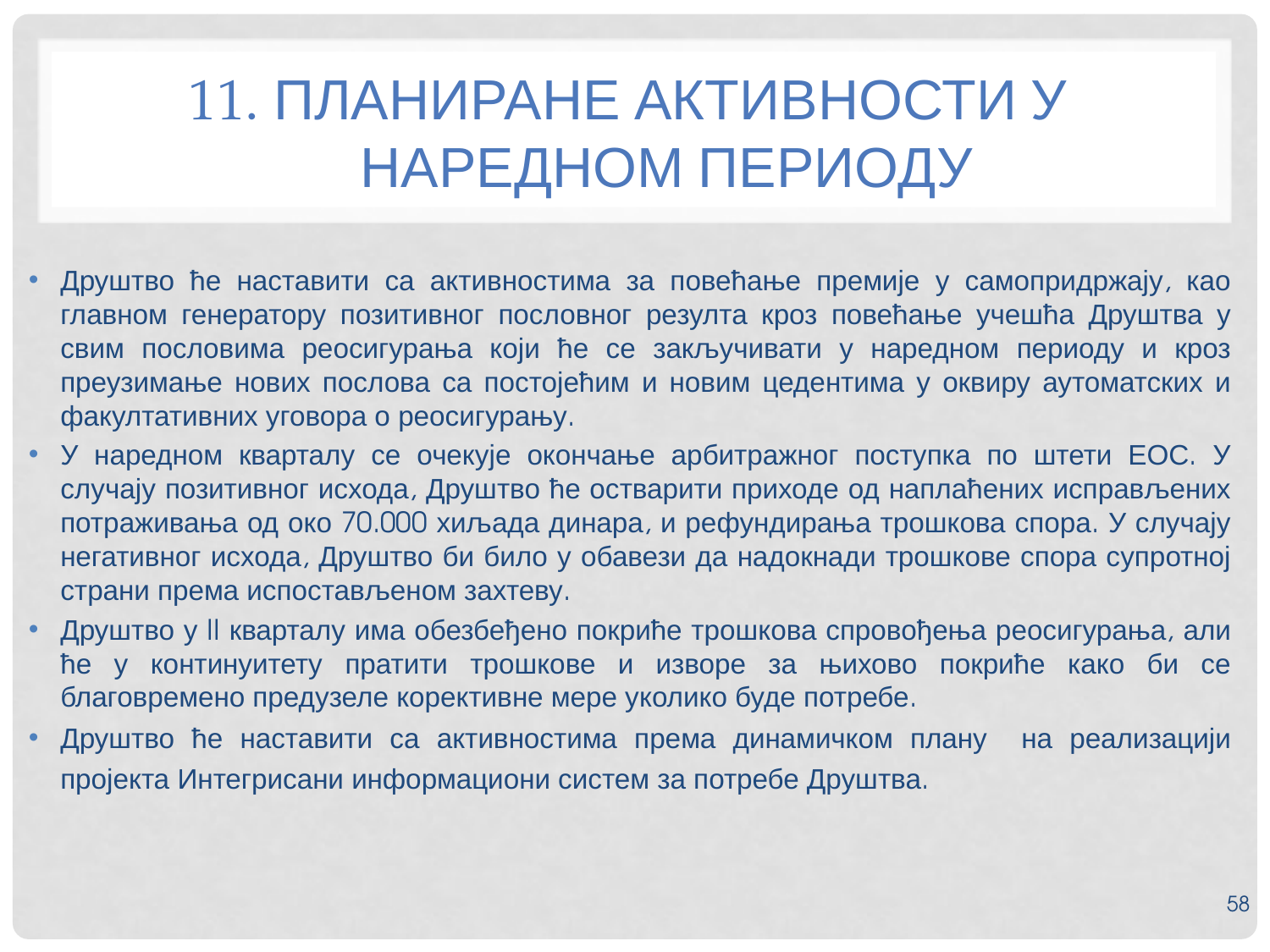

# 11. ПЛАНИРАНЕ АКТИВНОСТИ У НАРЕДНОМ ПЕРИОДУ
Друштво ће наставити са активностима за повећање премије у самопридржају, као главном генератору позитивног пословног резулта кроз повећање учешћа Друштва у свим пословима реосигурања који ће се закључивати у наредном периоду и кроз преузимање нових послова са постојећим и новим цедентима у оквиру аутоматских и факултативних уговора о реосигурању.
У наредном кварталу се очекује окончање арбитражног поступка по штети ЕОС. У случају позитивног исхода, Друштво ће остварити приходе од наплаћених исправљених потраживања од око 70.000 хиљада динара, и рефундирања трошкова спора. У случају негативног исхода, Друштво би било у обавези да надокнади трошкове спора супротној страни према испостављеном захтеву.
Друштво у II кварталу има обезбеђено покриће трошкова спровођења реосигурања, али ће у континуитету пратити трошкове и изворе за њихово покриће како би се благовремено предузеле корективне мере уколико буде потребе.
Друштво ће наставити са активностима према динамичком плану  на реализацији пројекта Интегрисани информациони систем за потребе Друштва.
58